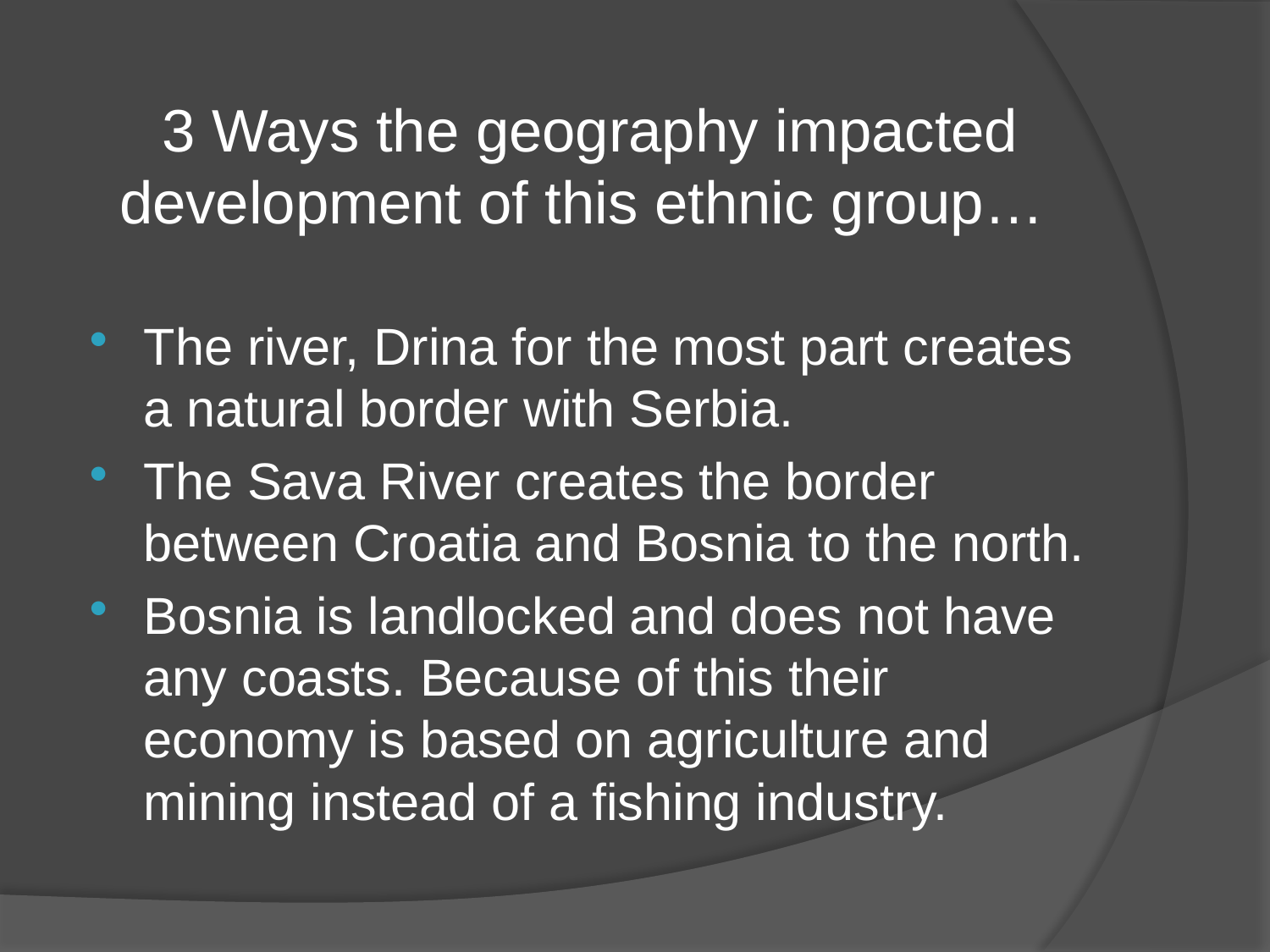

# 3 Ways the geography impacted development of this ethnic group…
The river, Drina for the most part creates a natural border with Serbia.
The Sava River creates the border between Croatia and Bosnia to the north.
Bosnia is landlocked and does not have any coasts. Because of this their economy is based on agriculture and mining instead of a fishing industry.